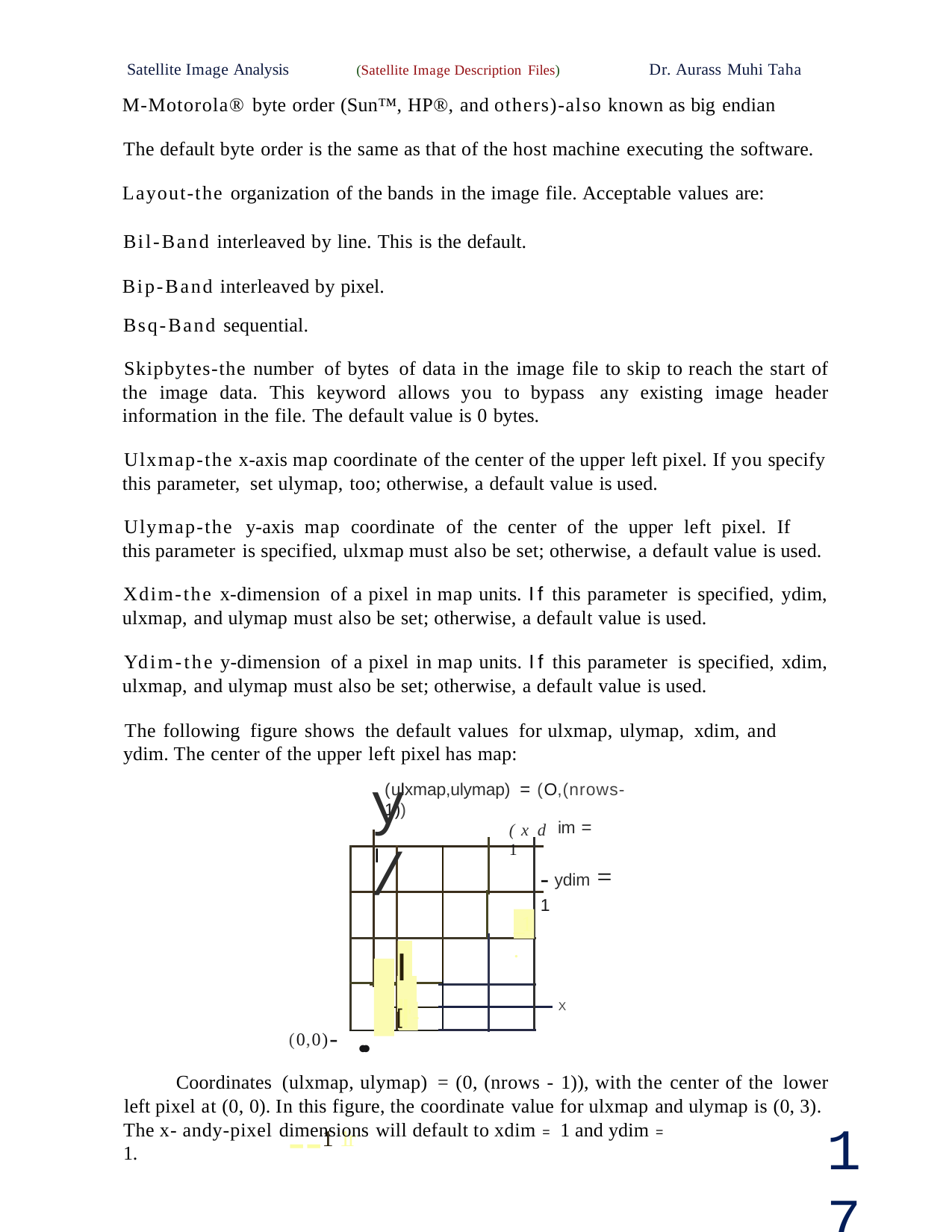

Satellite Image Analysis                 (Satellite Image Description Files)                  Dr. Aurass Muhi Taha

M-Motorola® byte order (Sun™, HP®, and others)-also known as big endian
The default byte order is the same as that of the host machine executing the software. Layout-the organization of the bands in the image file. Acceptable values are:
Bil-Band interleaved by line. This is the default. Bip-Band interleaved by pixel.

Bsq-Band sequential.

Skipbytes-the number  of bytes  of data in the image file to skip to reach the start of the  image  data.  This  keyword  allows  you  to  bypass   any  existing  image  header information in the file. The default value is 0 bytes.

Ulxmap-the x-axis map coordinate of the center of the upper left pixel. If you specify this parameter,  set ulymap, too; otherwise, a default value is used.

Ulymap-the  y-axis  map  coordinate  of  the  center  of  the  upper  left  pixel.  If  this parameter is specified, ulxmap must also be set; otherwise, a default value is used.

Xdim-the x-dimension  of a pixel in map units. If this parameter  is specified, ydim, ulxmap, and ulymap must also be set; otherwise, a default value is used.

Ydim-the y-dimension  of a pixel in map units. If this parameter  is specified, xdim, ulxmap, and ulymap must also be set; otherwise, a default value is used.

The following  figure shows  the default values  for ulxmap, ulymap,  xdim, and ydim. The center of the upper left pixel has map:
y/
(ulxmap,ulymap)  = (O,(nrows- 1))
(xdim = 1

I
-ydim = 1

_1.

(0,0)-.. --1 1r
Ill

X

[i'-

Coordinates  (ulxmap, ulymap)  = (0, (nrows - 1)), with the center of the  lower left pixel at (0, 0). In this figure, the coordinate value for ulxmap and ulymap is (0, 3).
17
The x- andy-pixel dimensions will default to xdim = 1 and ydim =  1.